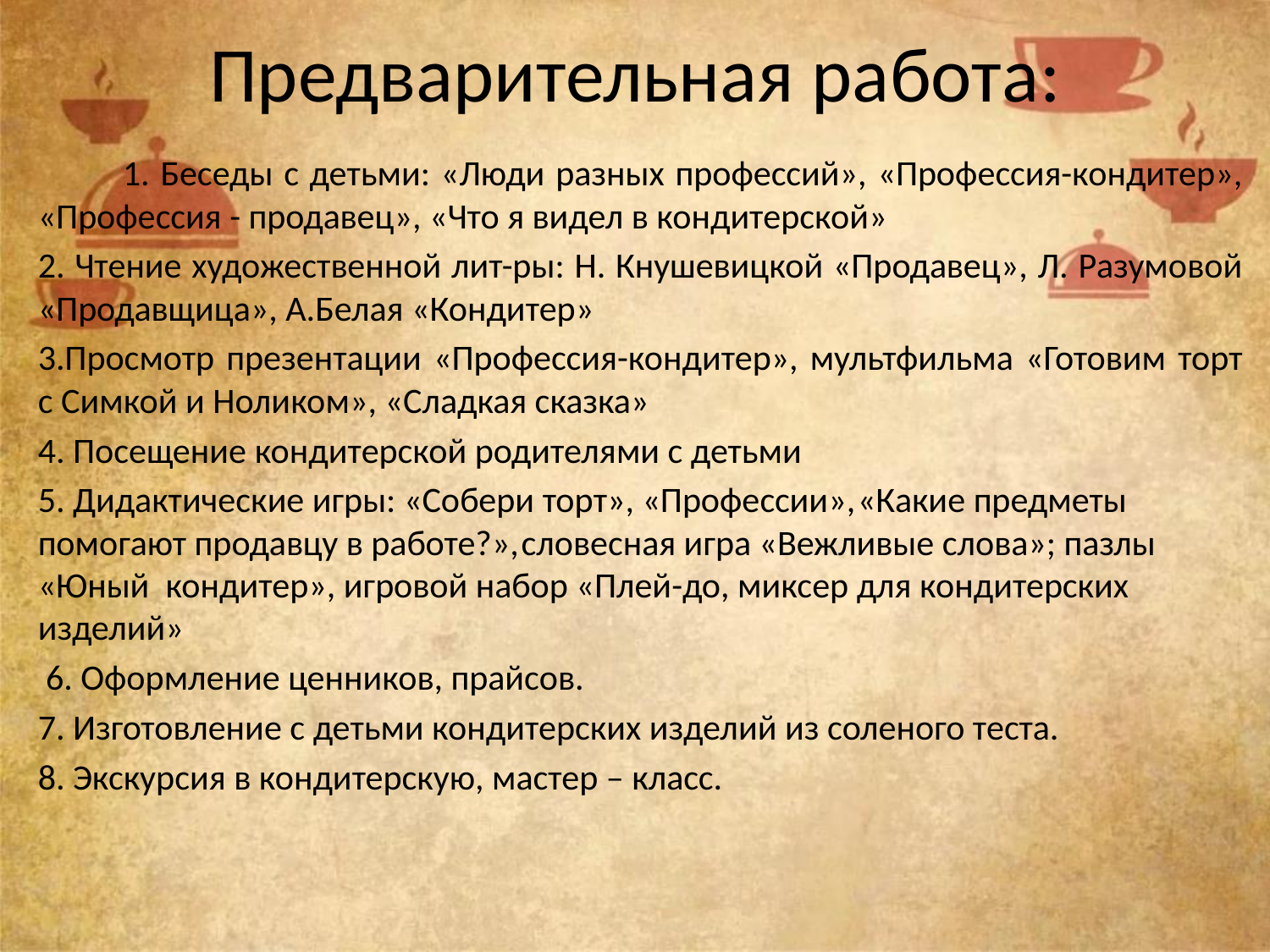

# Предварительная работа:

            1. Беседы с детьми: «Люди разных профессий», «Профессия-кондитер», «Профессия - продавец», «Что я видел в кондитерской»
2. Чтение художественной лит-ры: Н. Кнушевицкой «Продавец», Л. Разумовой «Продавщица», А.Белая «Кондитер»
3.Просмотр презентации «Профессия-кондитер», мультфильма «Готовим торт с Симкой и Ноликом», «Сладкая сказка»
4. Посещение кондитерской родителями с детьми
5. Дидактические игры: «Собери торт», «Профессии», «Какие предметы помогают продавцу в работе?», словесная игра «Вежливые слова»; пазлы «Юный  кондитер», игровой набор «Плей-до, миксер для кондитерских изделий»
 6. Оформление ценников, прайсов.
7. Изготовление с детьми кондитерских изделий из соленого теста.
8. Экскурсия в кондитерскую, мастер – класс.